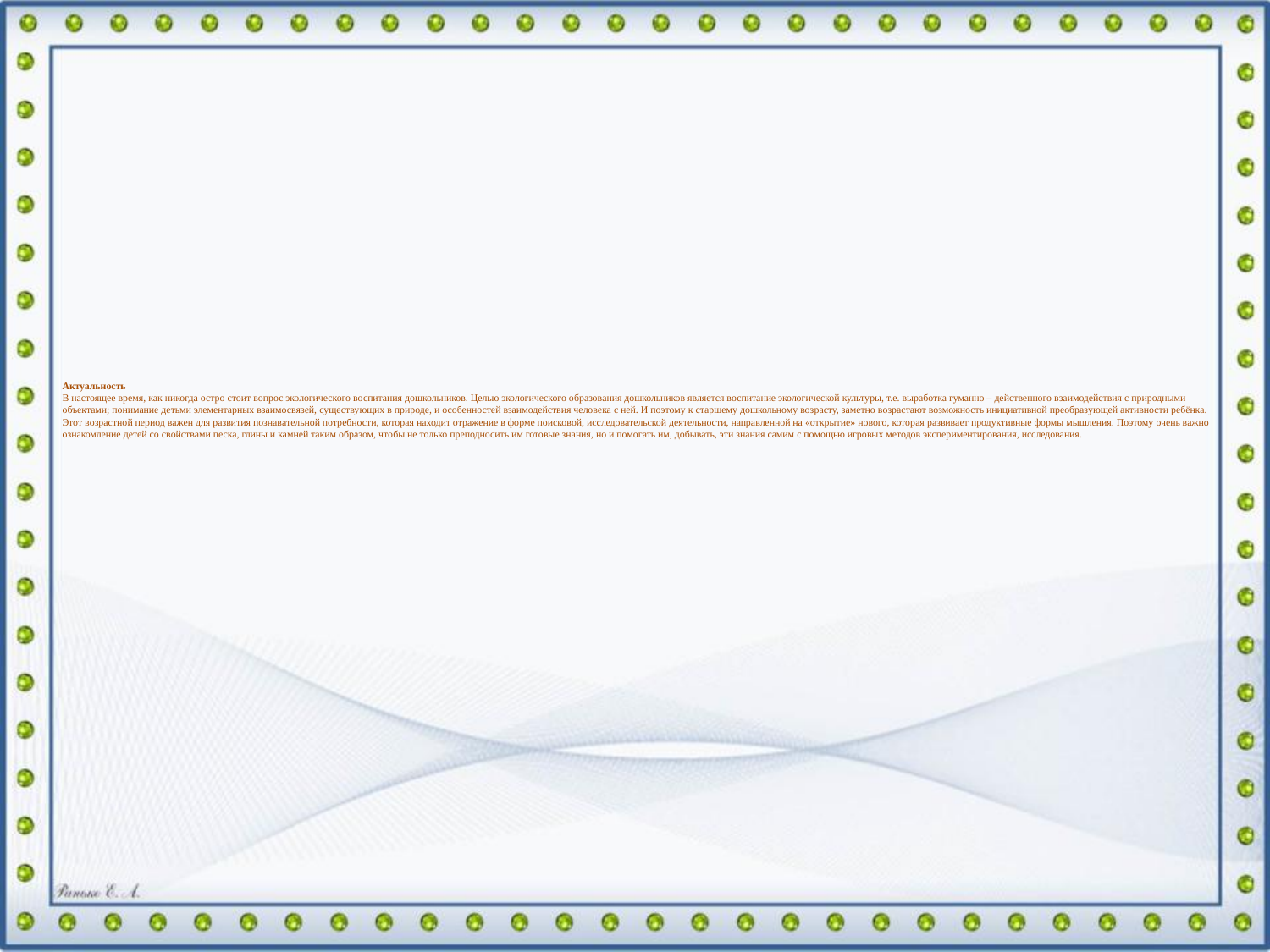

# Актуальность В настоящее время, как никогда остро стоит вопрос экологического воспитания дошкольников. Целью экологического образования дошкольников является воспитание экологической культуры, т.е. выработка гуманно – действенного взаимодействия с природными объектами; понимание детьми элементарных взаимосвязей, существующих в природе, и особенностей взаимодействия человека с ней. И поэтому к старшему дошкольному возрасту, заметно возрастают возможность инициативной преобразующей активности ребёнка. Этот возрастной период важен для развития познавательной потребности, которая находит отражение в форме поисковой, исследовательской деятельности, направленной на «открытие» нового, которая развивает продуктивные формы мышления. Поэтому очень важно ознакомление детей со свойствами песка, глины и камней таким образом, чтобы не только преподносить им готовые знания, но и помогать им, добывать, эти знания самим с помощью игровых методов экспериментирования, исследования.